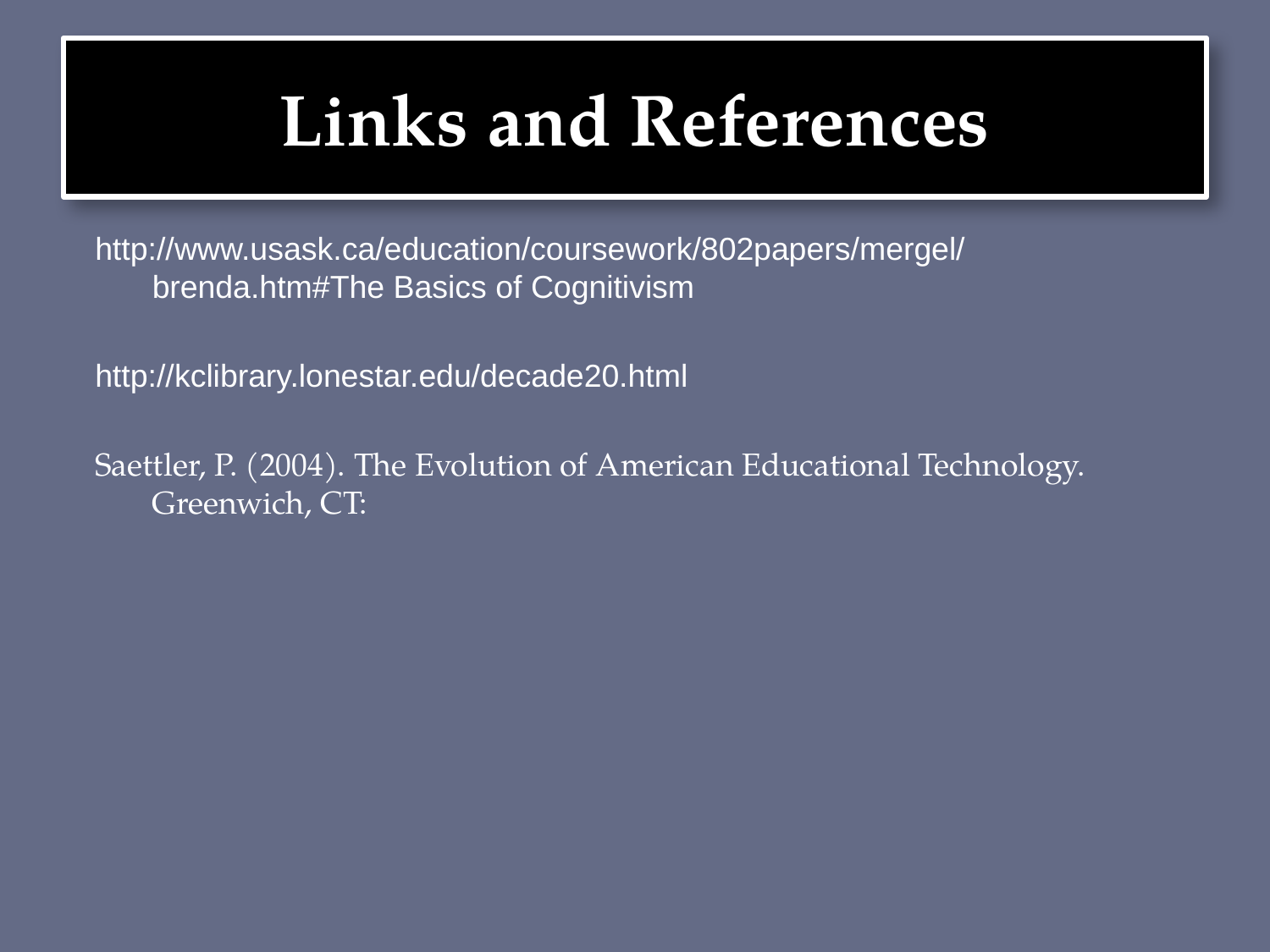

# Links and References
http://www.usask.ca/education/coursework/802papers/mergel/brenda.htm#The Basics of Cognitivism

http://kclibrary.lonestar.edu/decade20.html

Saettler, P. (2004). The Evolution of American Educational Technology. Greenwich, CT: